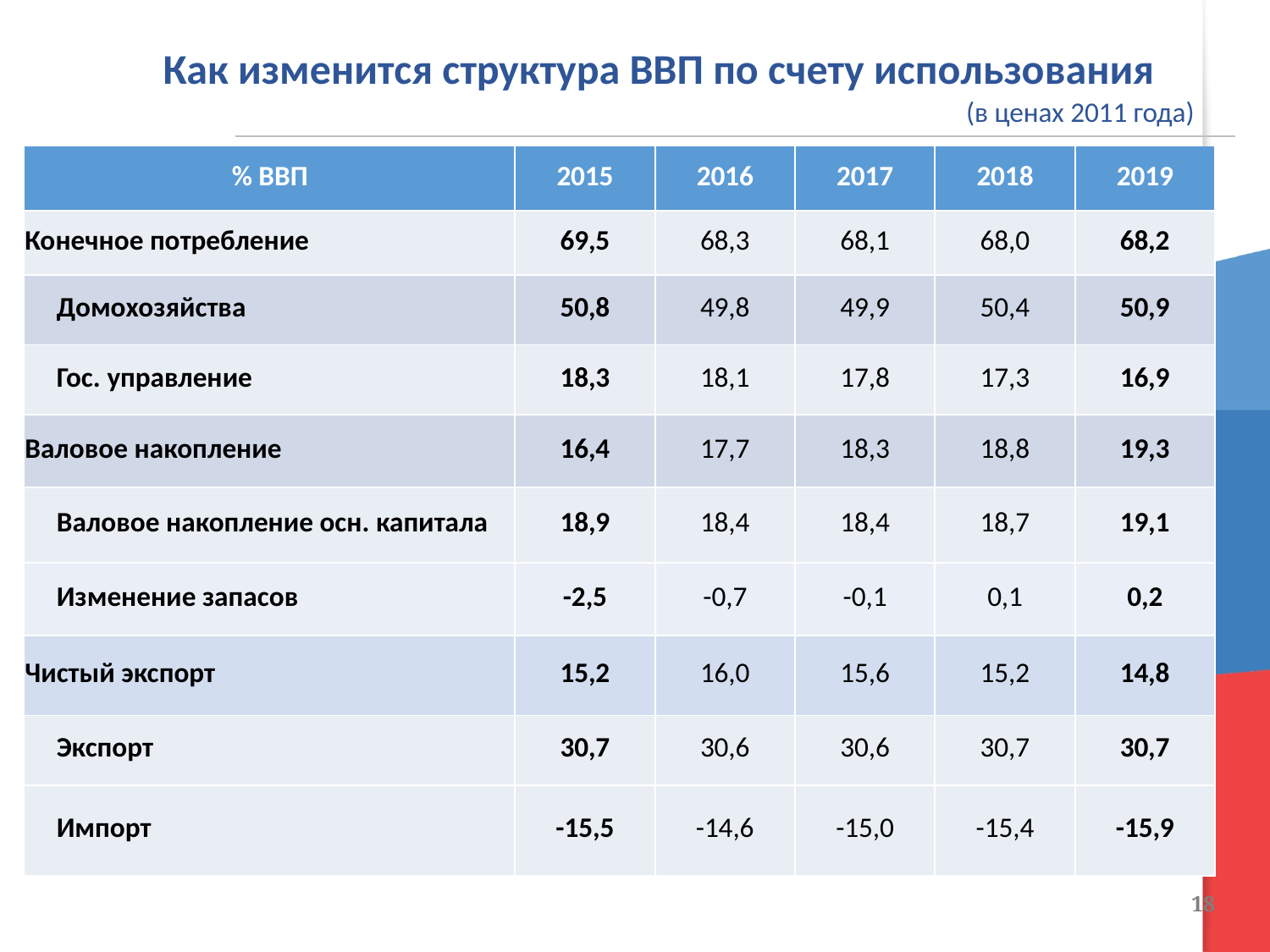

Как изменится структура ВВП по счету использования
(в ценах 2011 года)
| % ВВП | 2015 | 2016 | 2017 | 2018 | 2019 |
| --- | --- | --- | --- | --- | --- |
| Конечное потребление | 69,5 | 68,3 | 68,1 | 68,0 | 68,2 |
| Домохозяйства | 50,8 | 49,8 | 49,9 | 50,4 | 50,9 |
| Гос. управление | 18,3 | 18,1 | 17,8 | 17,3 | 16,9 |
| Валовое накопление | 16,4 | 17,7 | 18,3 | 18,8 | 19,3 |
| Валовое накопление осн. капитала | 18,9 | 18,4 | 18,4 | 18,7 | 19,1 |
| Изменение запасов | -2,5 | -0,7 | -0,1 | 0,1 | 0,2 |
| Чистый экспорт | 15,2 | 16,0 | 15,6 | 15,2 | 14,8 |
| Экспорт | 30,7 | 30,6 | 30,6 | 30,7 | 30,7 |
| Импорт | -15,5 | -14,6 | -15,0 | -15,4 | -15,9 |